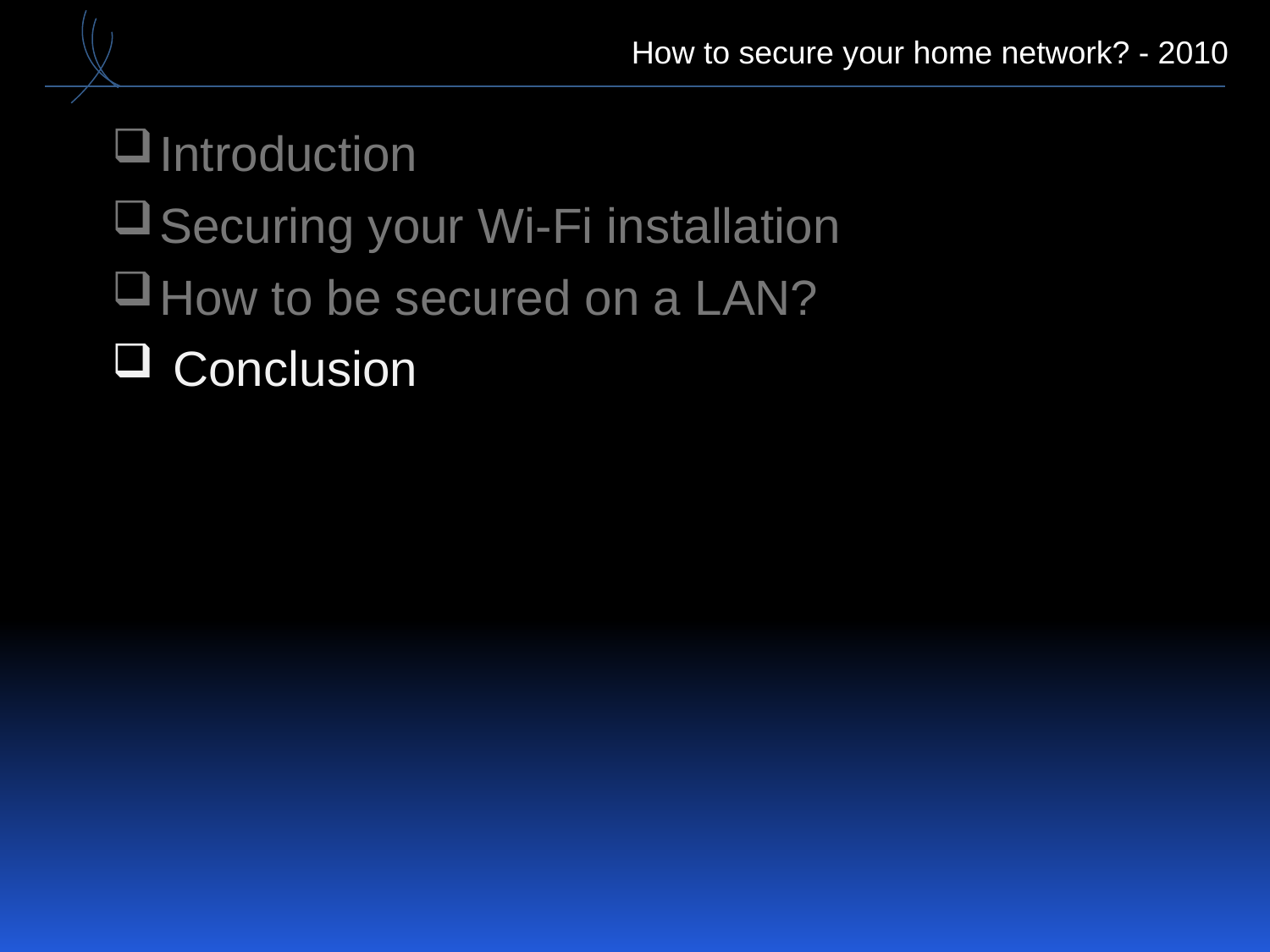

How to secure your home network? - 2010
Introduction
Securing your Wi-Fi installation
How to be secured on a LAN?
 Conclusion